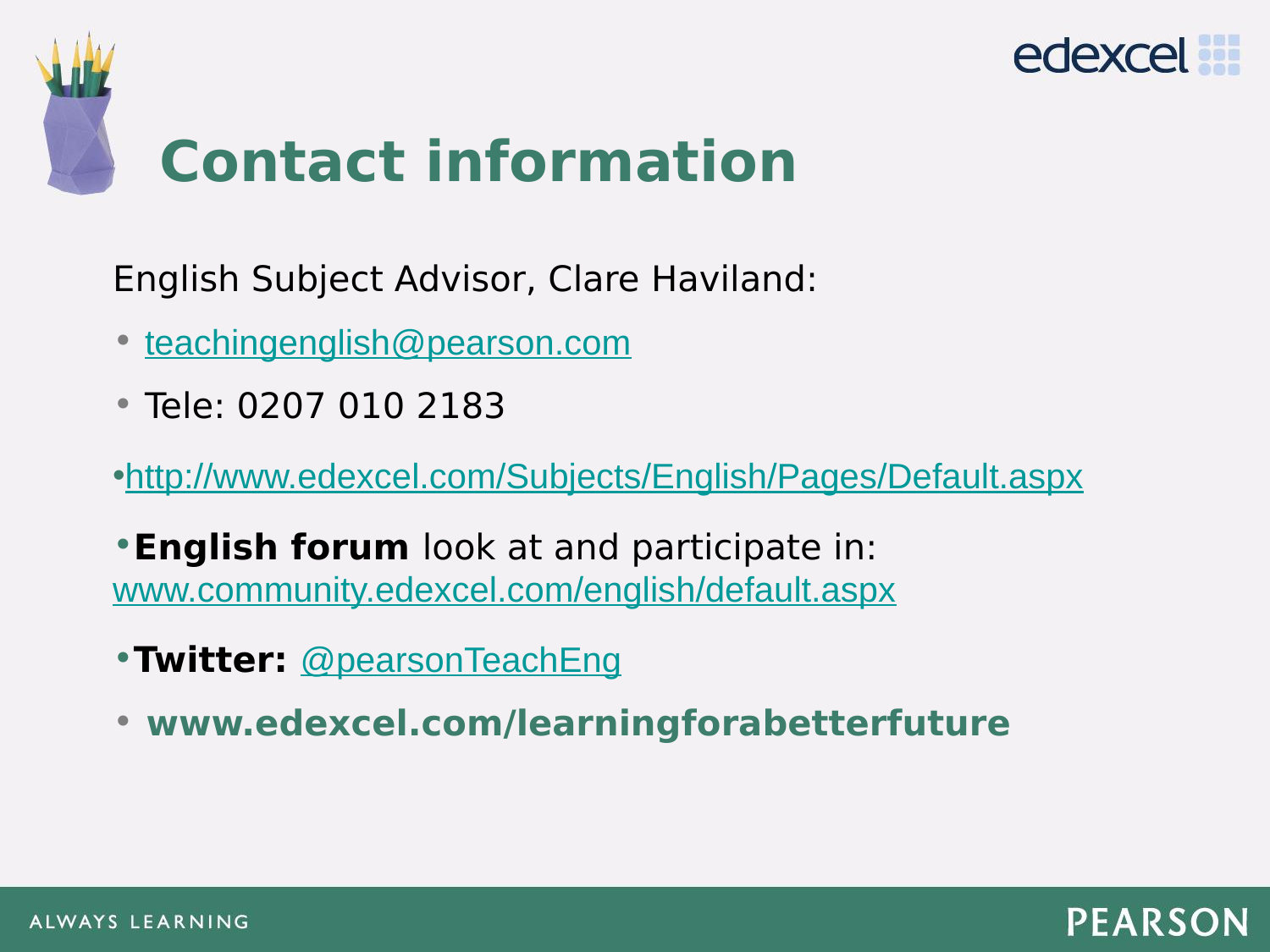

# Contact information
English Subject Advisor, Clare Haviland:
 teachingenglish@pearson.com
 Tele: 0207 010 2183
http://www.edexcel.com/Subjects/English/Pages/Default.aspx
English forum look at and participate in: www.community.edexcel.com/english/default.aspx
Twitter: @pearsonTeachEng
 www.edexcel.com/learningforabetterfuture